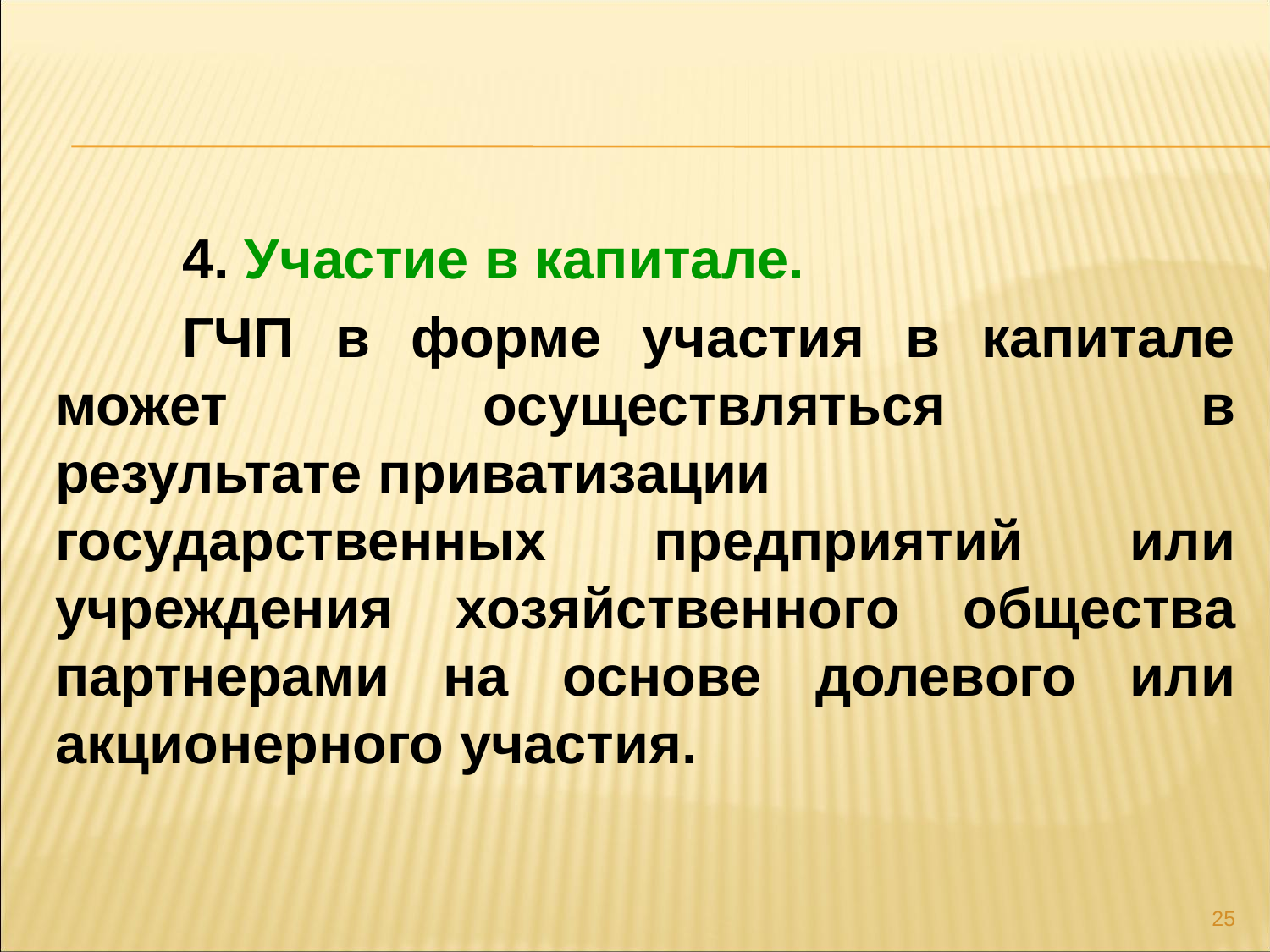

4. Участие в капитале.
	ГЧП в форме участия в капитале может осуществляться в результате приватизации государственных предприятий или учреждения хозяйственного общества партнерами на основе долевого или акционерного участия.

25